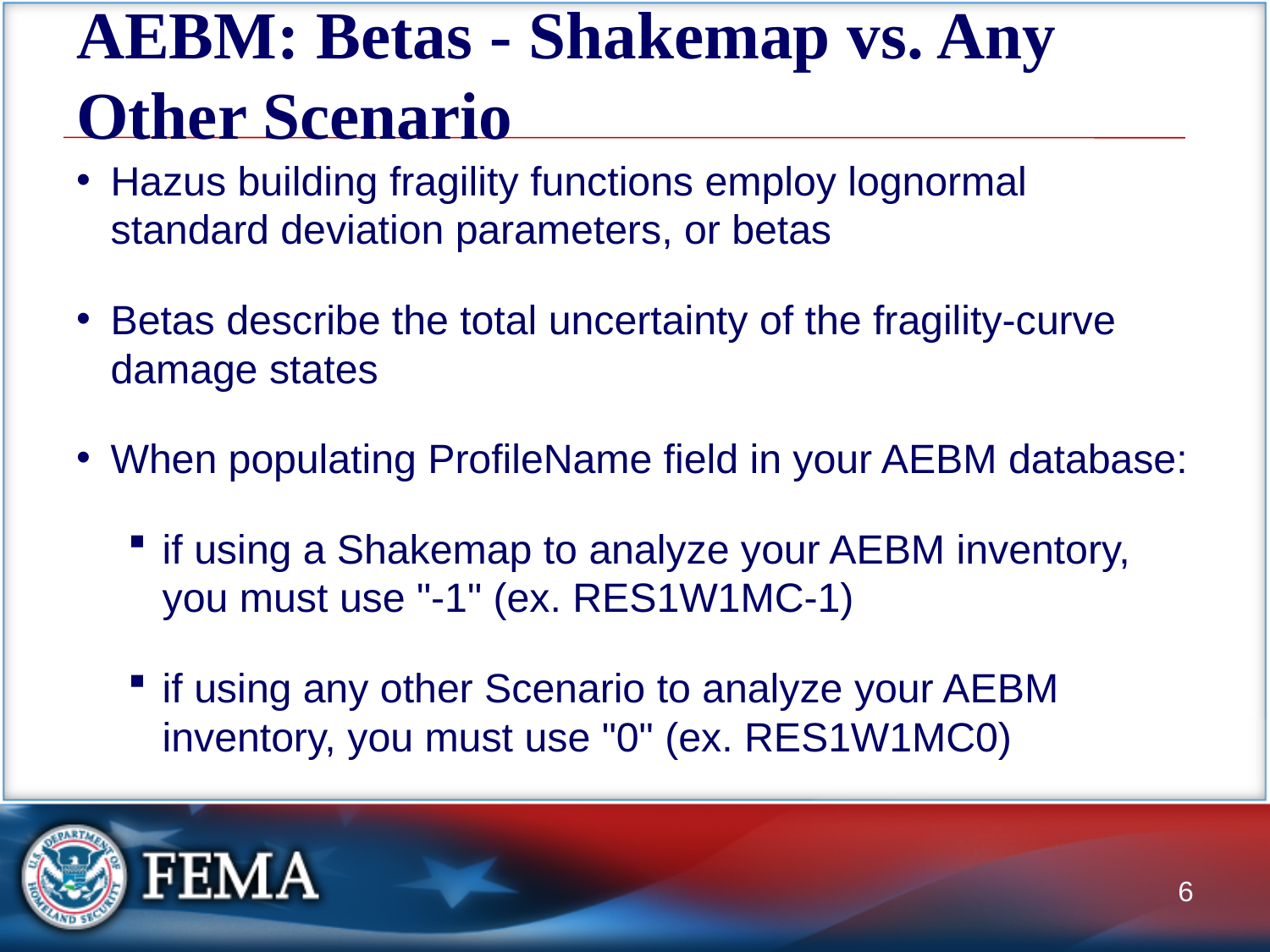

# AEBM: Betas - Shakemap vs. Any Other Scenario
Hazus building fragility functions employ lognormal standard deviation parameters, or betas
Betas describe the total uncertainty of the fragility-curve damage states
When populating ProfileName field in your AEBM database:
if using a Shakemap to analyze your AEBM inventory, you must use "-1" (ex. RES1W1MC-1)
if using any other Scenario to analyze your AEBM inventory, you must use "0" (ex. RES1W1MC0)
6